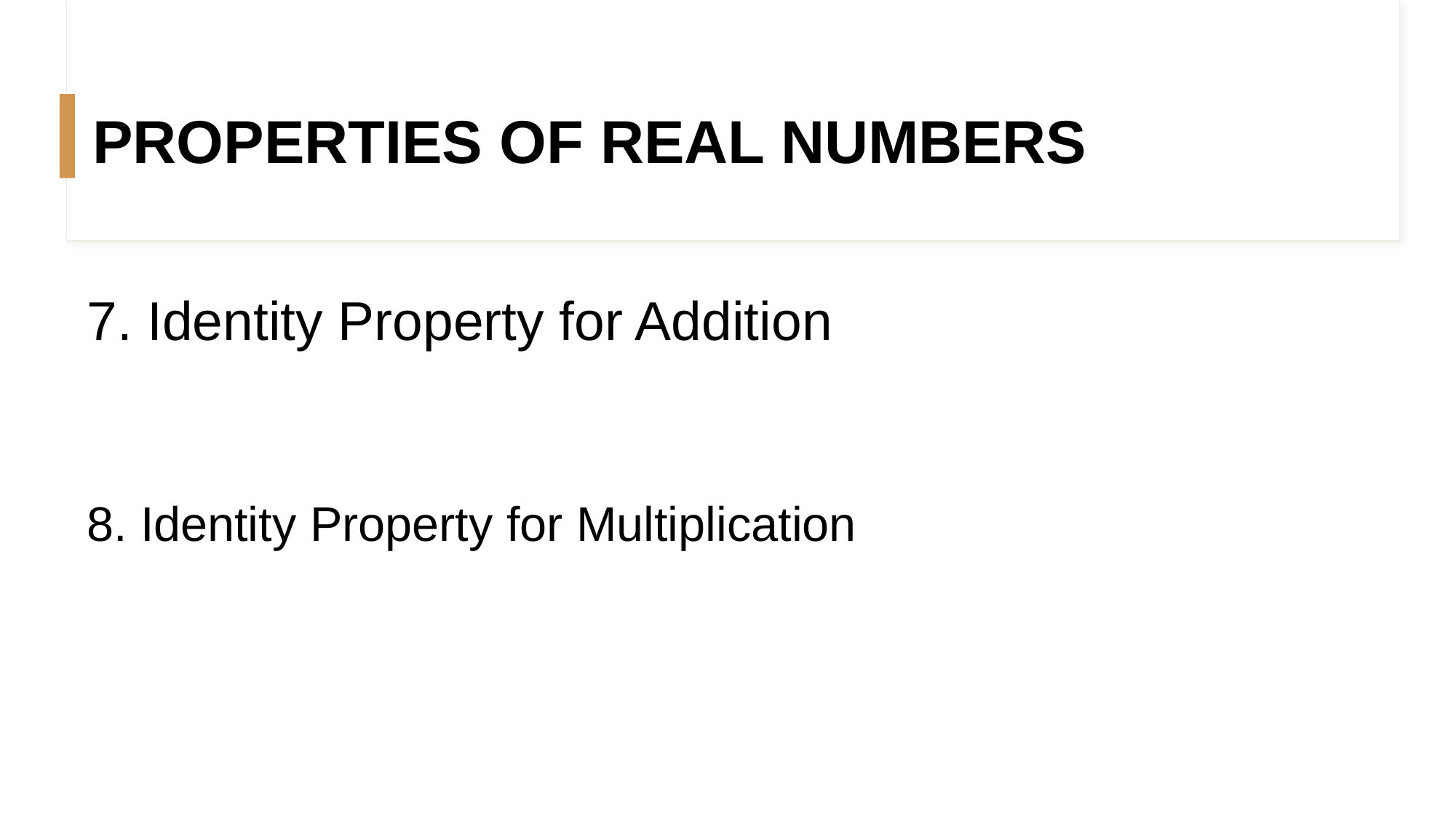

PROPERTIES OF REAL NUMBERS
#
7. Identity Property for Addition

8. Identity Property for Multiplication